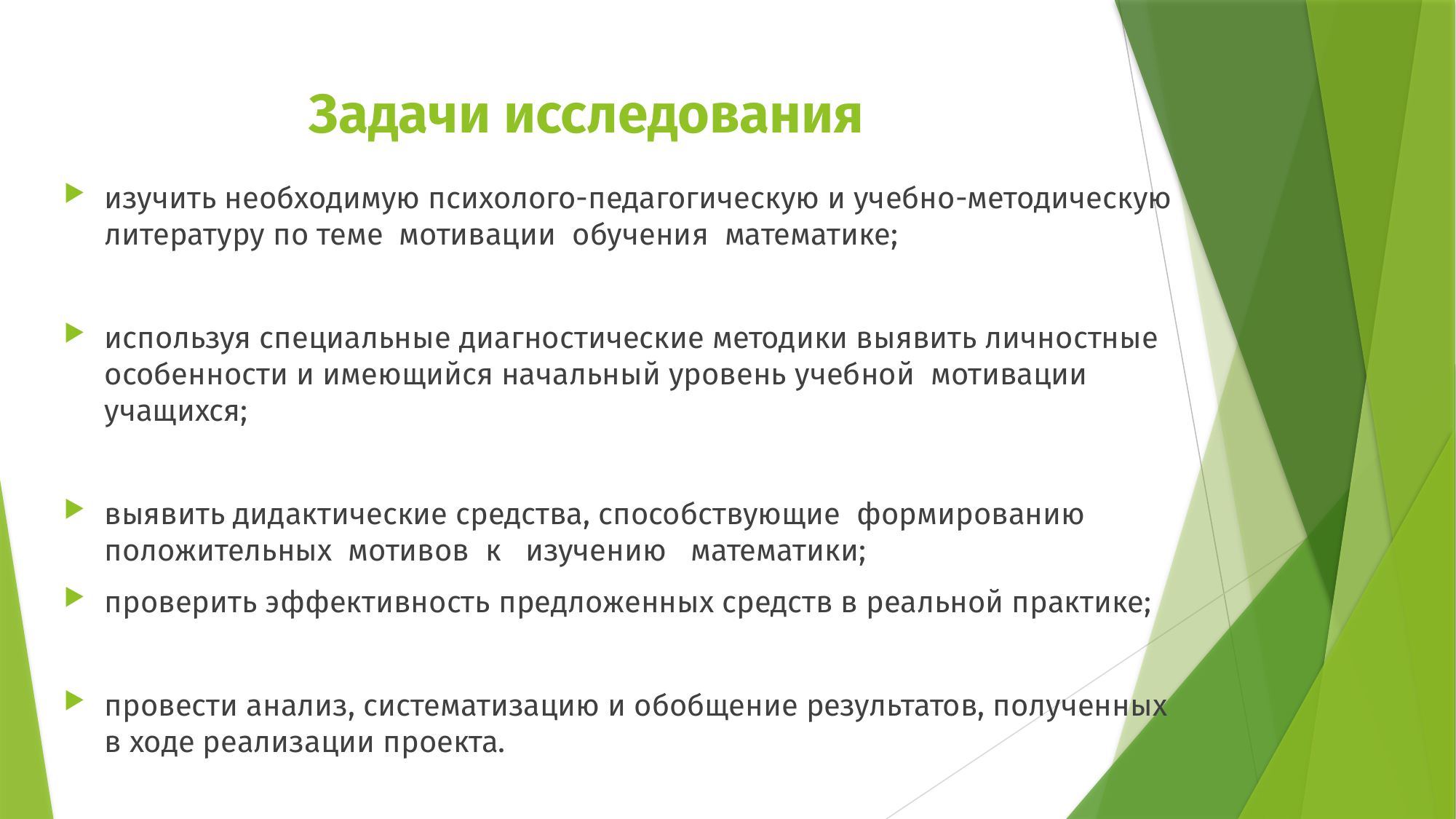

# Задачи исследования
изучить необходимую психолого-педагогическую и учебно-методическую литературу по теме  мотивации  обучения  математике;

используя специальные диагностические методики выявить личностные особенности и имеющийся начальный уровень учебной  мотивации  учащихся;

выявить дидактические средства, способствующие  формированию   положительных  мотивов  к   изучению   математики;
проверить эффективность предложенных средств в реальной практике;

провести анализ, систематизацию и обобщение результатов, полученных в ходе реализации проекта.